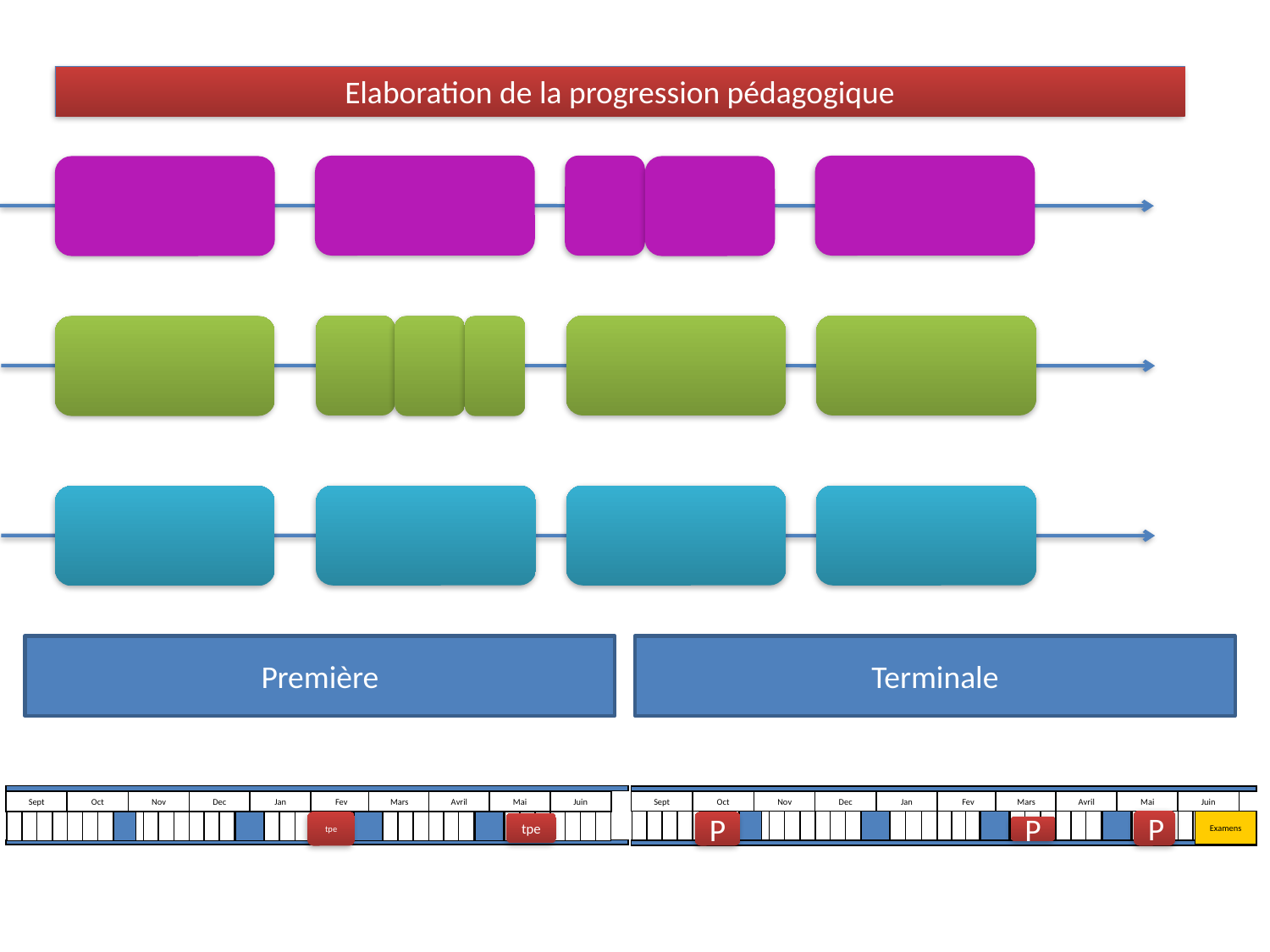

Elaboration de la progression pédagogique

Première
Terminale

Sept
Oct
Nov
Dec
Jan
Fev
Mars
Avril
Mai
Juin

Sept
Oct
Nov
Dec
Jan
Fev
Mars
Avril
Mai
Juin

Examens

P
tpe
P
tpe
P